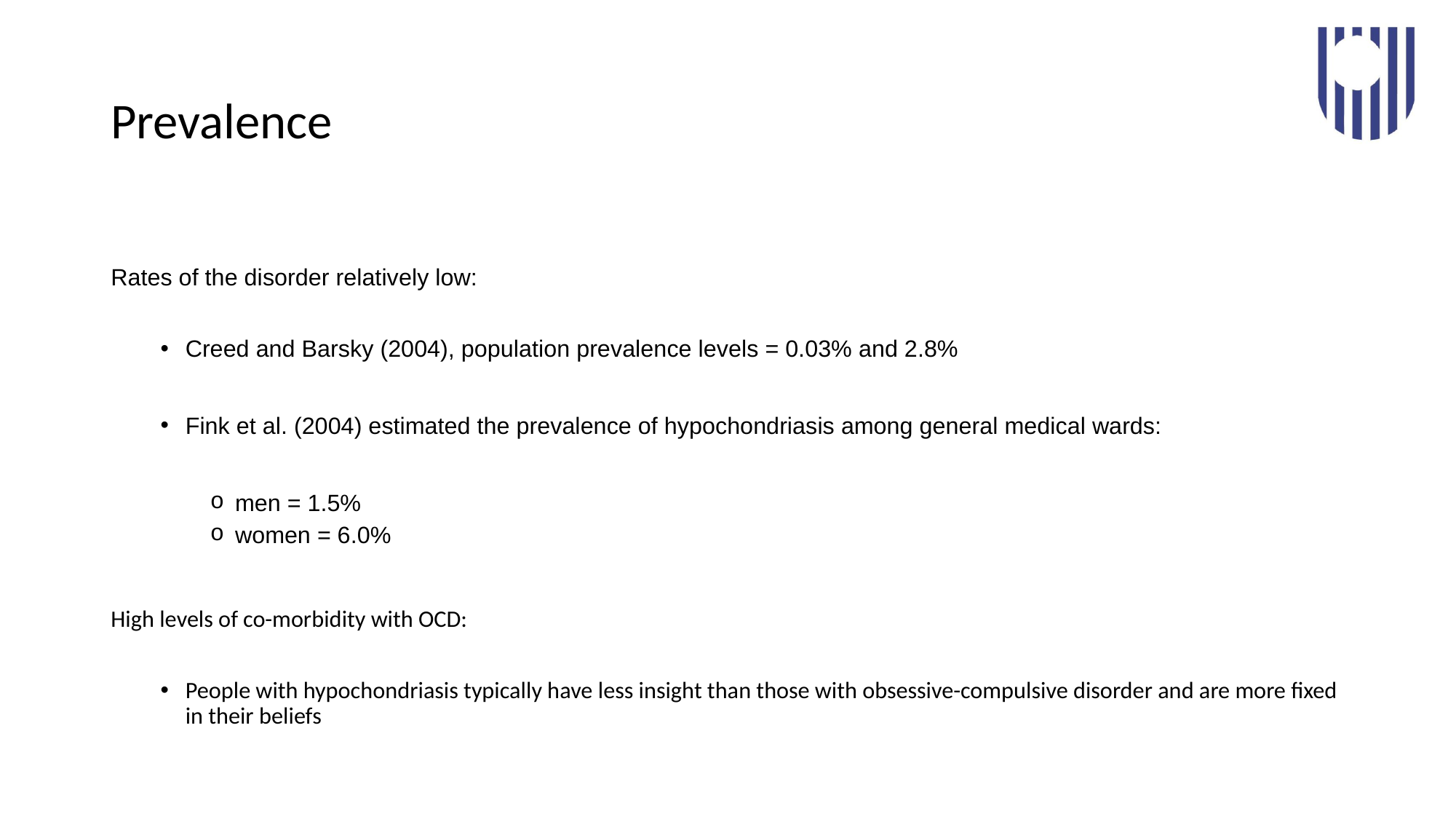

# Prevalence

Rates of the disorder relatively low:

Creed and Barsky (2004), population prevalence levels = 0.03% and 2.8%

Fink et al. (2004) estimated the prevalence of hypochondriasis among general medical wards:

men = 1.5%
women = 6.0%

High levels of co-morbidity with OCD:

People with hypochondriasis typically have less insight than those with obsessive-compulsive disorder and are more fixed in their beliefs